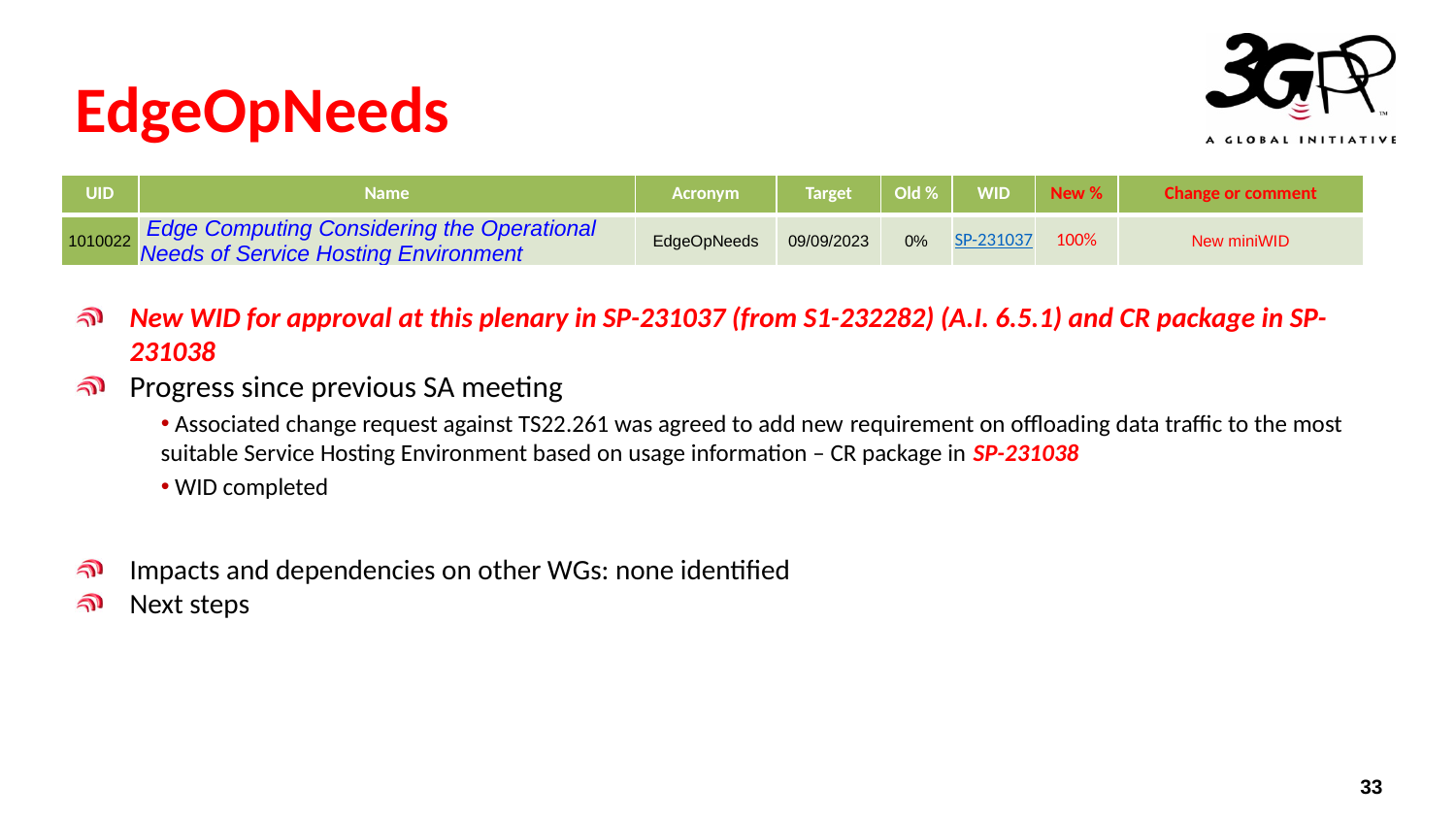

# EdgeOpNeeds
| UID | Name | Acronym | Target | Old % | WID | New % | Change or comment |
| --- | --- | --- | --- | --- | --- | --- | --- |
| 1010022 | Edge Computing Considering the Operational Needs of Service Hosting Environment | EdgeOpNeeds | 09/09/2023 | 0% | SP-231037 | 100% | New miniWID |
New WID for approval at this plenary in SP-231037 (from S1-232282) (A.I. 6.5.1) and CR package in SP-231038
Progress since previous SA meeting
 Associated change request against TS22.261 was agreed to add new requirement on offloading data traffic to the most suitable Service Hosting Environment based on usage information – CR package in SP-231038
 WID completed

Impacts and dependencies on other WGs: none identified
Next steps